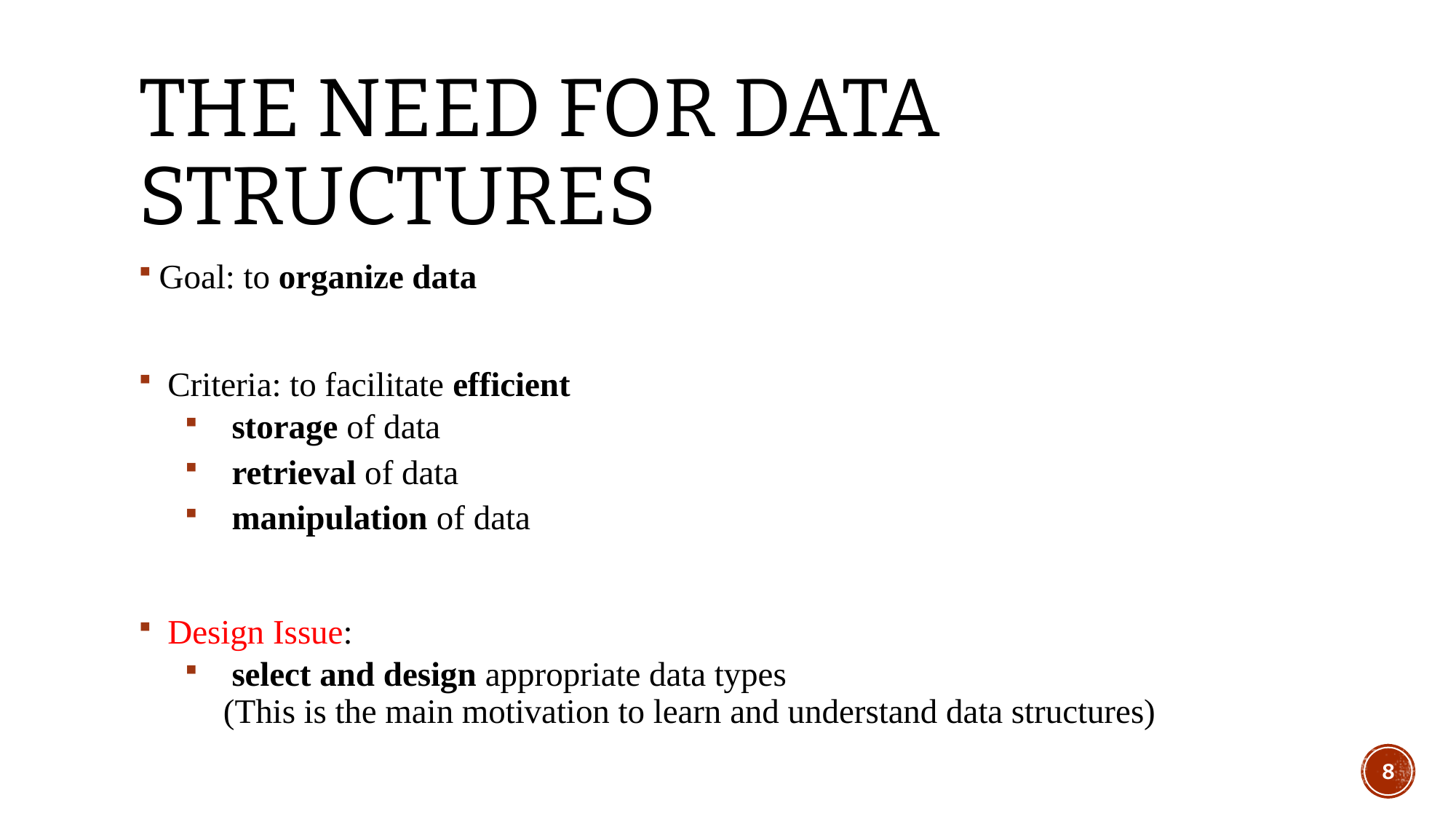

# The Need for Data Structures
Goal: to organize data

 Criteria: to facilitate efficient
 storage of data
 retrieval of data
 manipulation of data

 Design Issue:
 select and design appropriate data types
(This is the main motivation to learn and understand data structures)

8